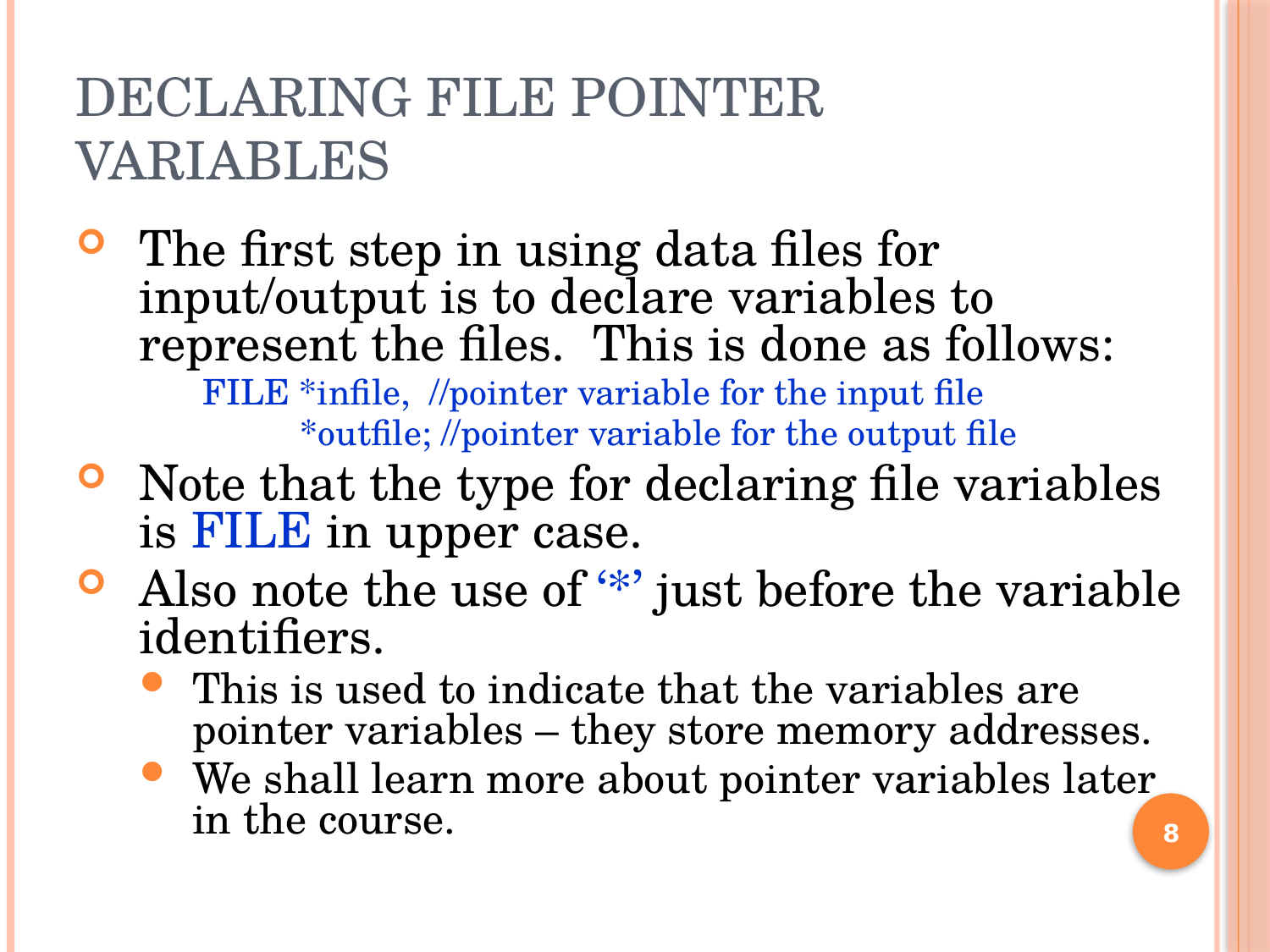

# Declaring FILE pointer variables
The first step in using data files for input/output is to declare variables to represent the files.  This is done as follows:
FILE *infile,  //pointer variable for the input file
          *outfile; //pointer variable for the output file
Note that the type for declaring file variables is FILE in upper case.
Also note the use of ‘*’ just before the variable identifiers.
This is used to indicate that the variables are pointer variables – they store memory addresses.
We shall learn more about pointer variables later in the course.

8